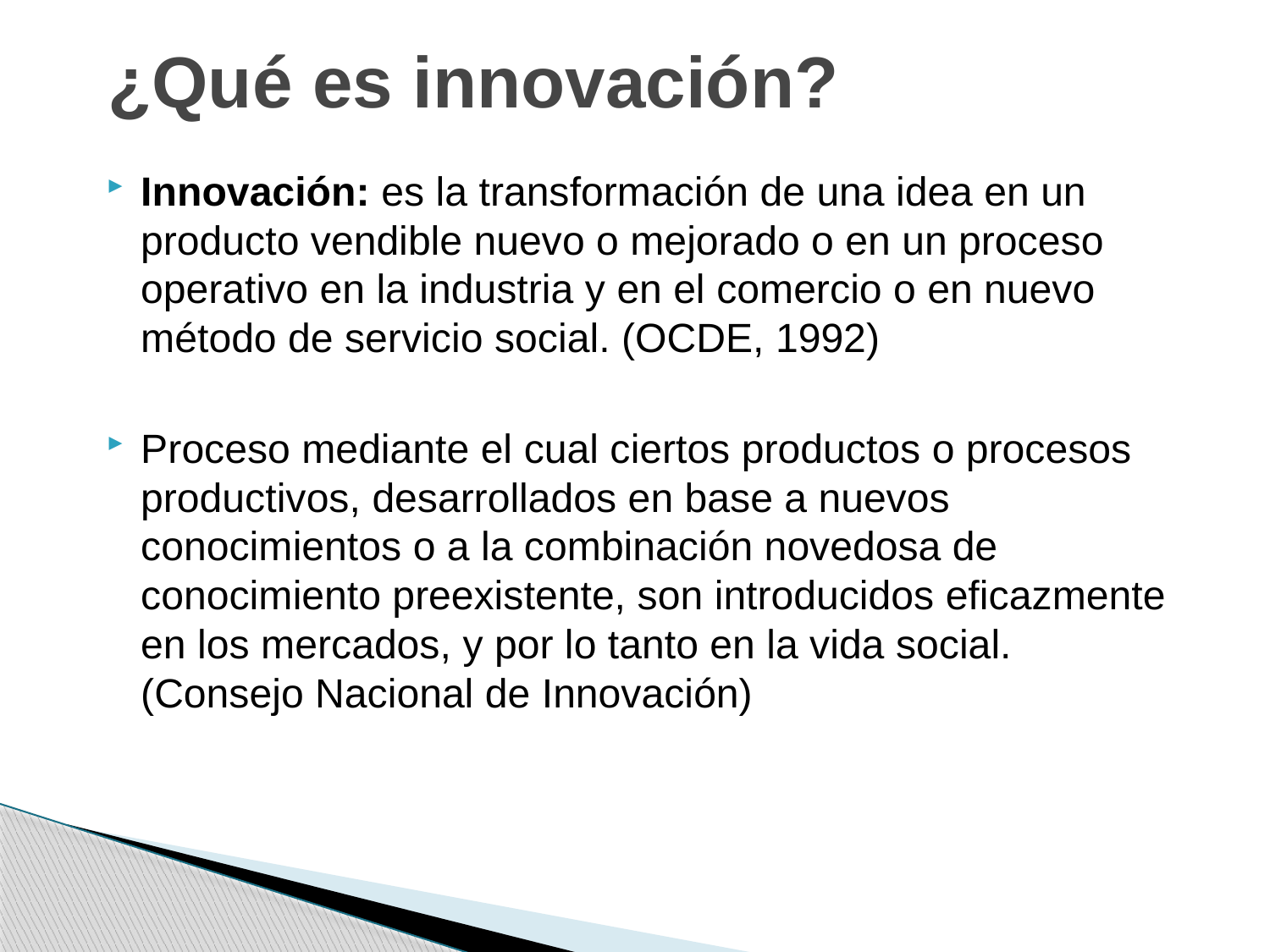

# ¿Qué es innovación?
Innovación: es la transformación de una idea en un producto vendible nuevo o mejorado o en un proceso operativo en la industria y en el comercio o en nuevo método de servicio social. (OCDE, 1992)

Proceso mediante el cual ciertos productos o procesos productivos, desarrollados en base a nuevos conocimientos o a la combinación novedosa de conocimiento preexistente, son introducidos eficazmente en los mercados, y por lo tanto en la vida social.  (Consejo Nacional de Innovación)